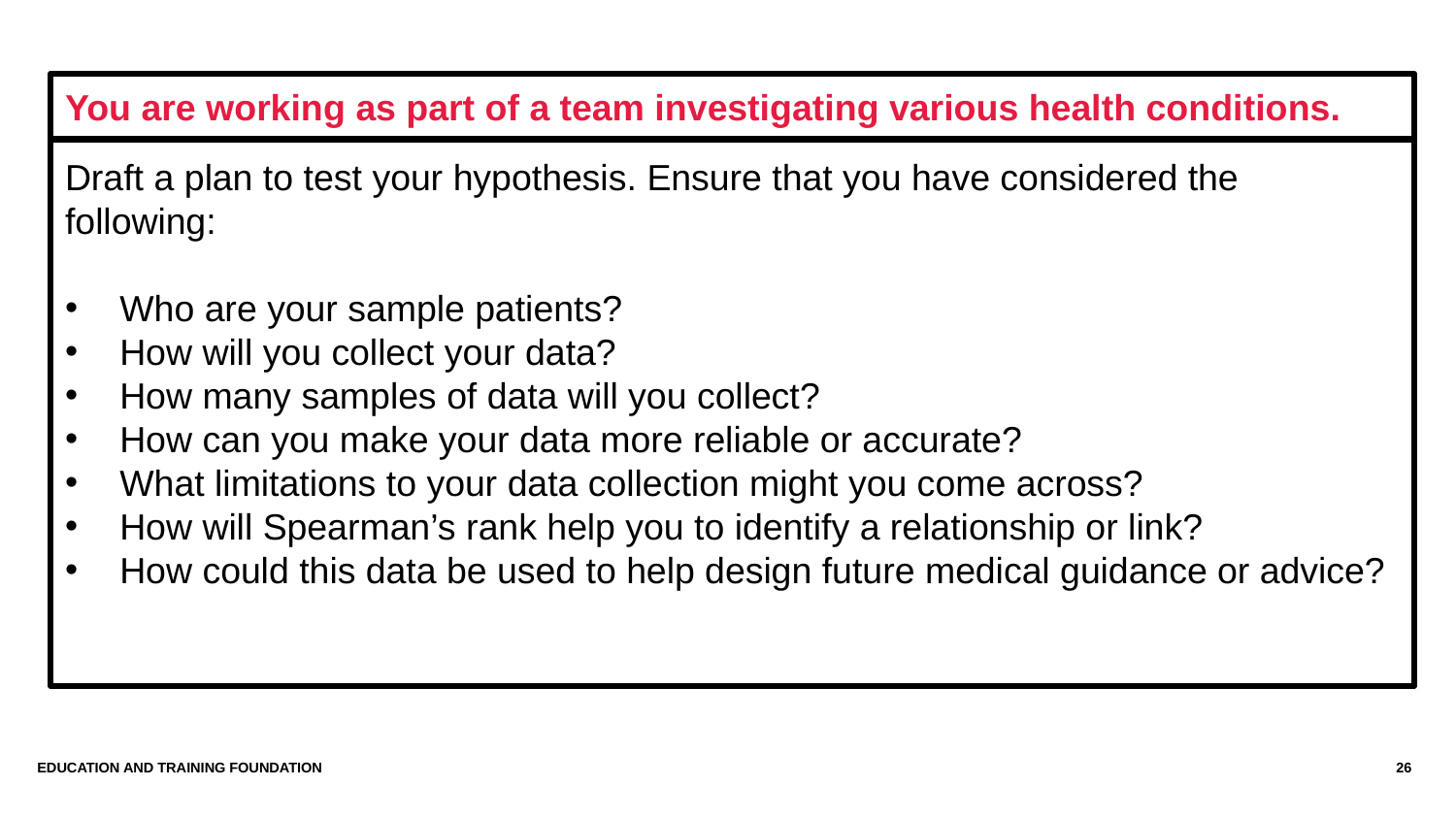

You are working as part of a team investigating various health conditions.
Draft a plan to test your hypothesis. Ensure that you have considered the following:

Who are your sample patients?
How will you collect your data?
How many samples of data will you collect?
How can you make your data more reliable or accurate?
What limitations to your data collection might you come across?
How will Spearman’s rank help you to identify a relationship or link?
How could this data be used to help design future medical guidance or advice?

EDUCATION AND TRAINING FOUNDATION
26